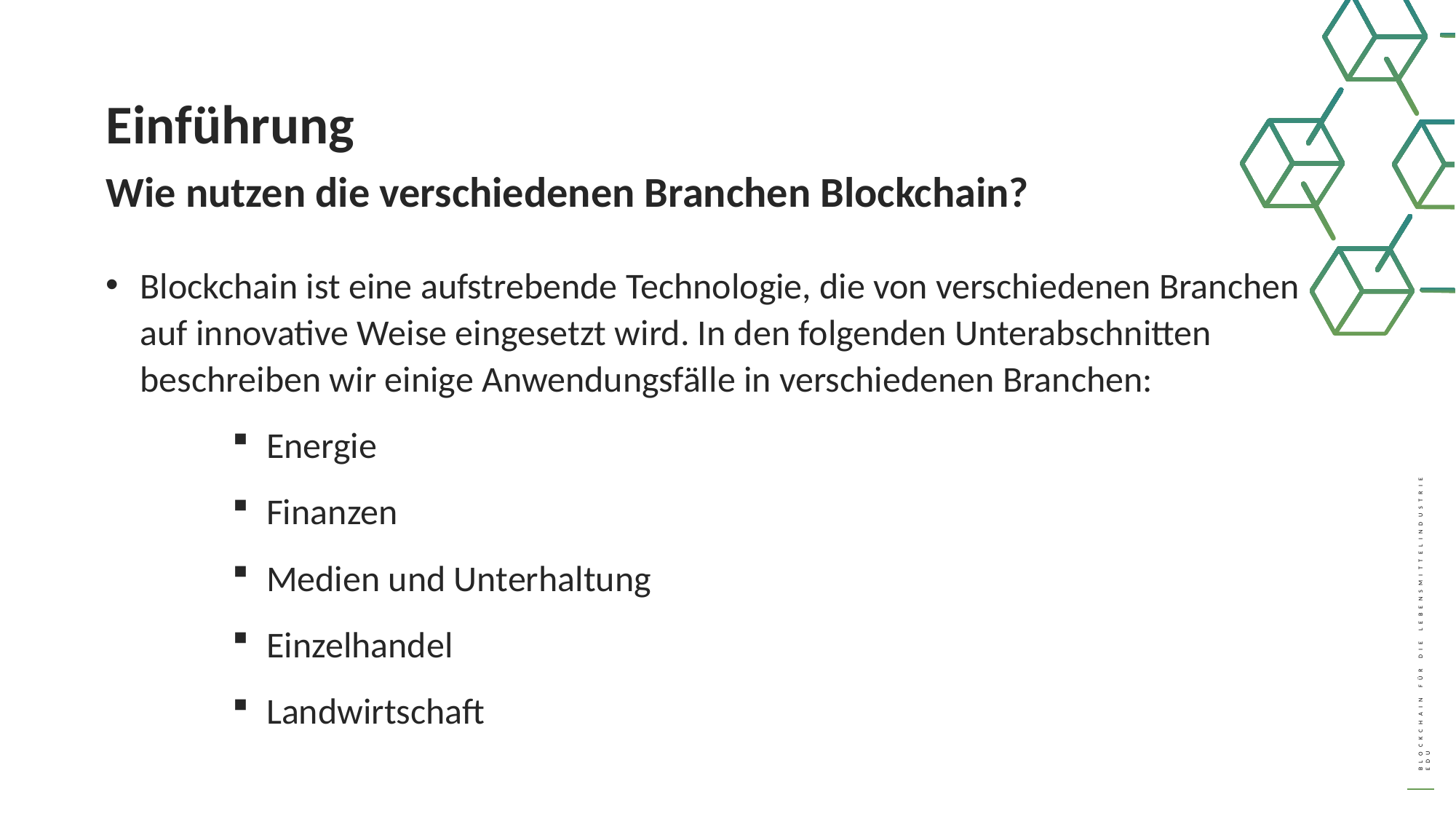

Einführung
Wie nutzen die verschiedenen Branchen Blockchain?
Blockchain ist eine aufstrebende Technologie, die von verschiedenen Branchen auf innovative Weise eingesetzt wird. In den folgenden Unterabschnitten beschreiben wir einige Anwendungsfälle in verschiedenen Branchen:
Energie
Finanzen
Medien und Unterhaltung
Einzelhandel
Landwirtschaft